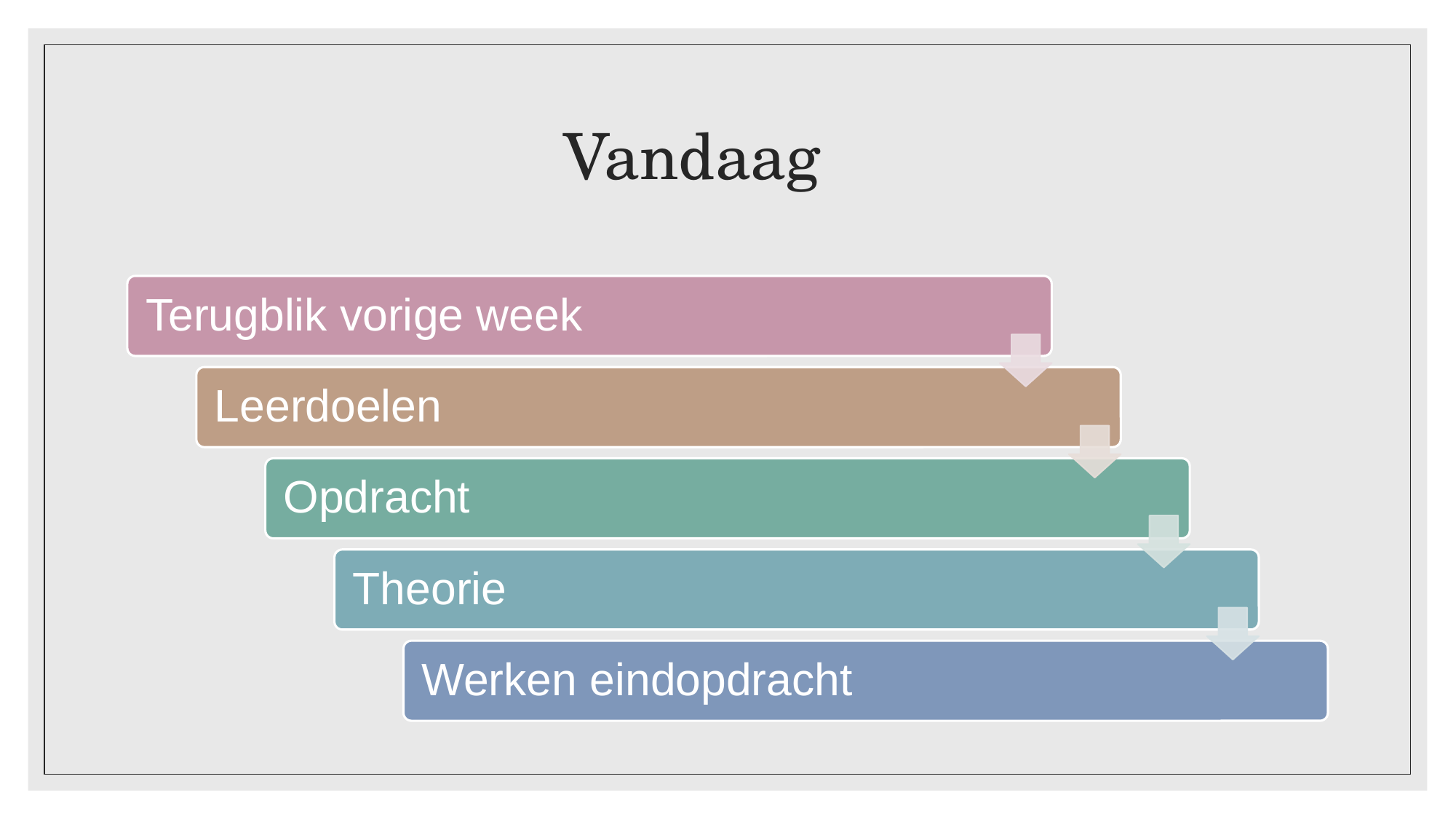

# Vandaag
Terugblik vorige week
Leerdoelen
Opdracht
Theorie
Werken eindopdracht